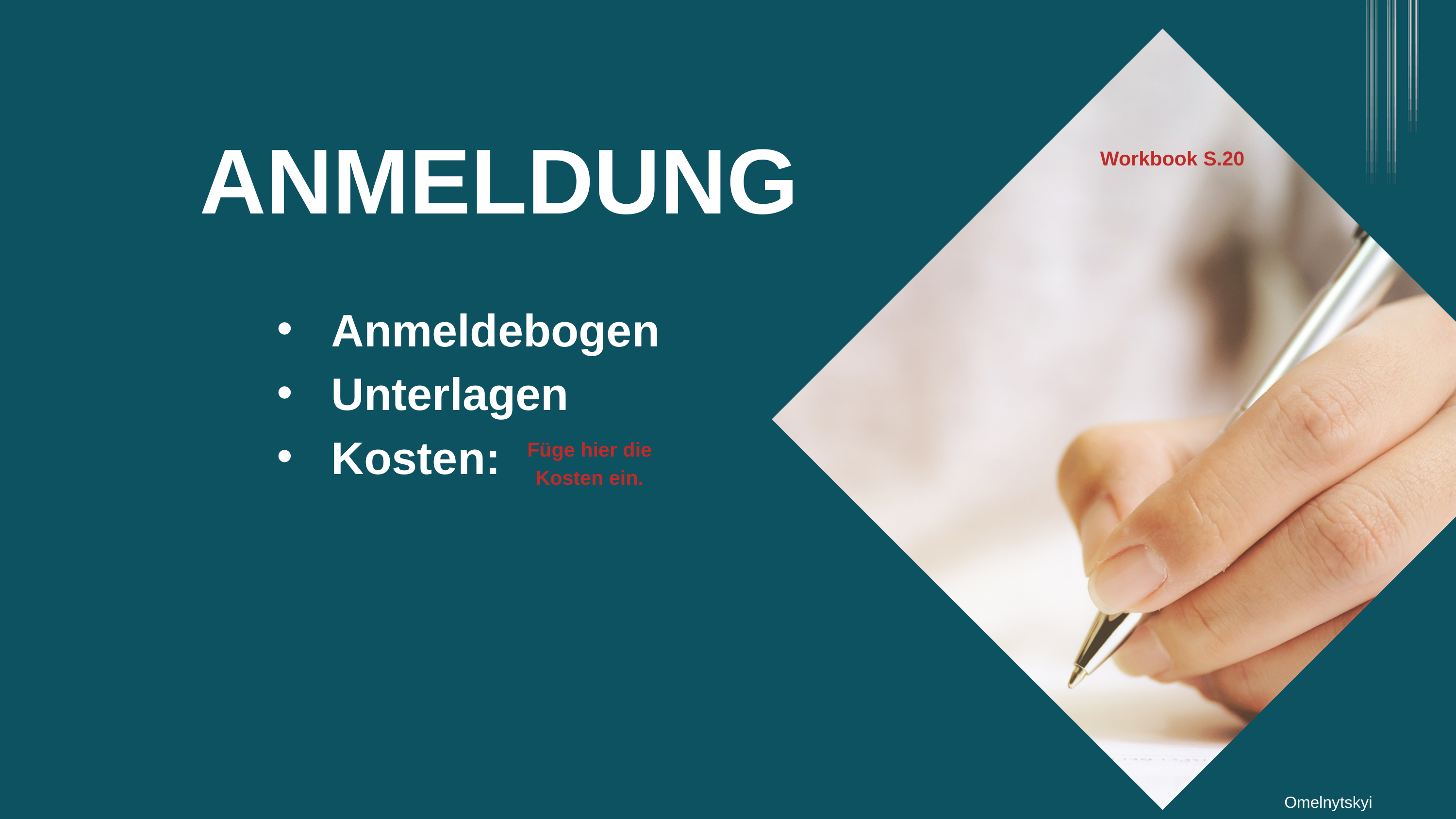

Workbook S.20

ANMELDUNG
Anmeldebogen
Unterlagen
Kosten:
Füge hier die Kosten ein.

Omelnytskyi